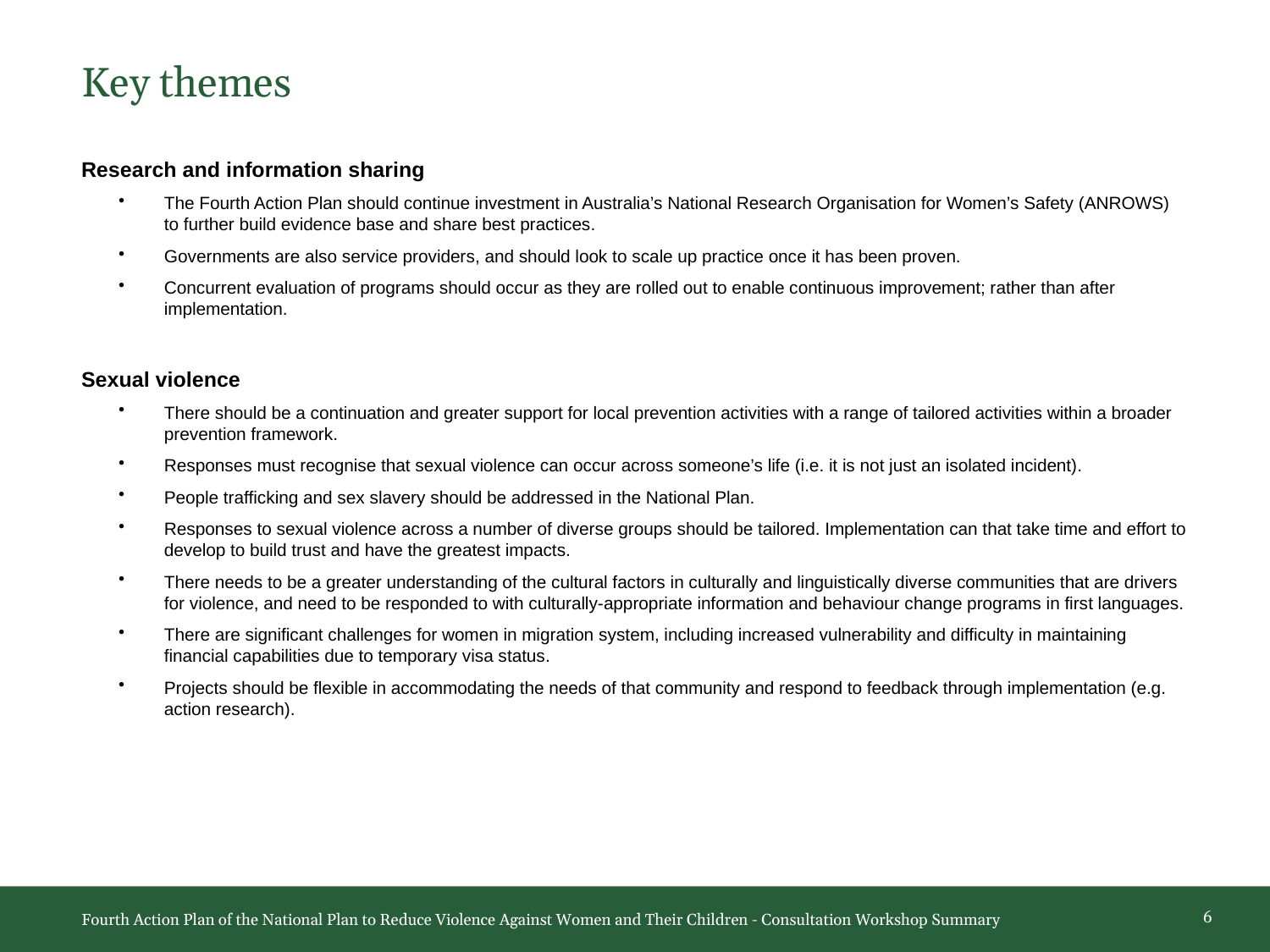

# Key themes
Research and information sharing
The Fourth Action Plan should continue investment in Australia’s National Research Organisation for Women’s Safety (ANROWS) to further build evidence base and share best practices.
Governments are also service providers, and should look to scale up practice once it has been proven.
Concurrent evaluation of programs should occur as they are rolled out to enable continuous improvement; rather than after implementation.

Sexual violence
There should be a continuation and greater support for local prevention activities with a range of tailored activities within a broader prevention framework.
Responses must recognise that sexual violence can occur across someone’s life (i.e. it is not just an isolated incident).
People trafficking and sex slavery should be addressed in the National Plan.
Responses to sexual violence across a number of diverse groups should be tailored. Implementation can that take time and effort to develop to build trust and have the greatest impacts.
There needs to be a greater understanding of the cultural factors in culturally and linguistically diverse communities that are drivers for violence, and need to be responded to with culturally-appropriate information and behaviour change programs in first languages.
There are significant challenges for women in migration system, including increased vulnerability and difficulty in maintaining financial capabilities due to temporary visa status.
Projects should be flexible in accommodating the needs of that community and respond to feedback through implementation (e.g. action research).
6
Fourth Action Plan of the National Plan to Reduce Violence Against Women and Their Children - Consultation Workshop Summary